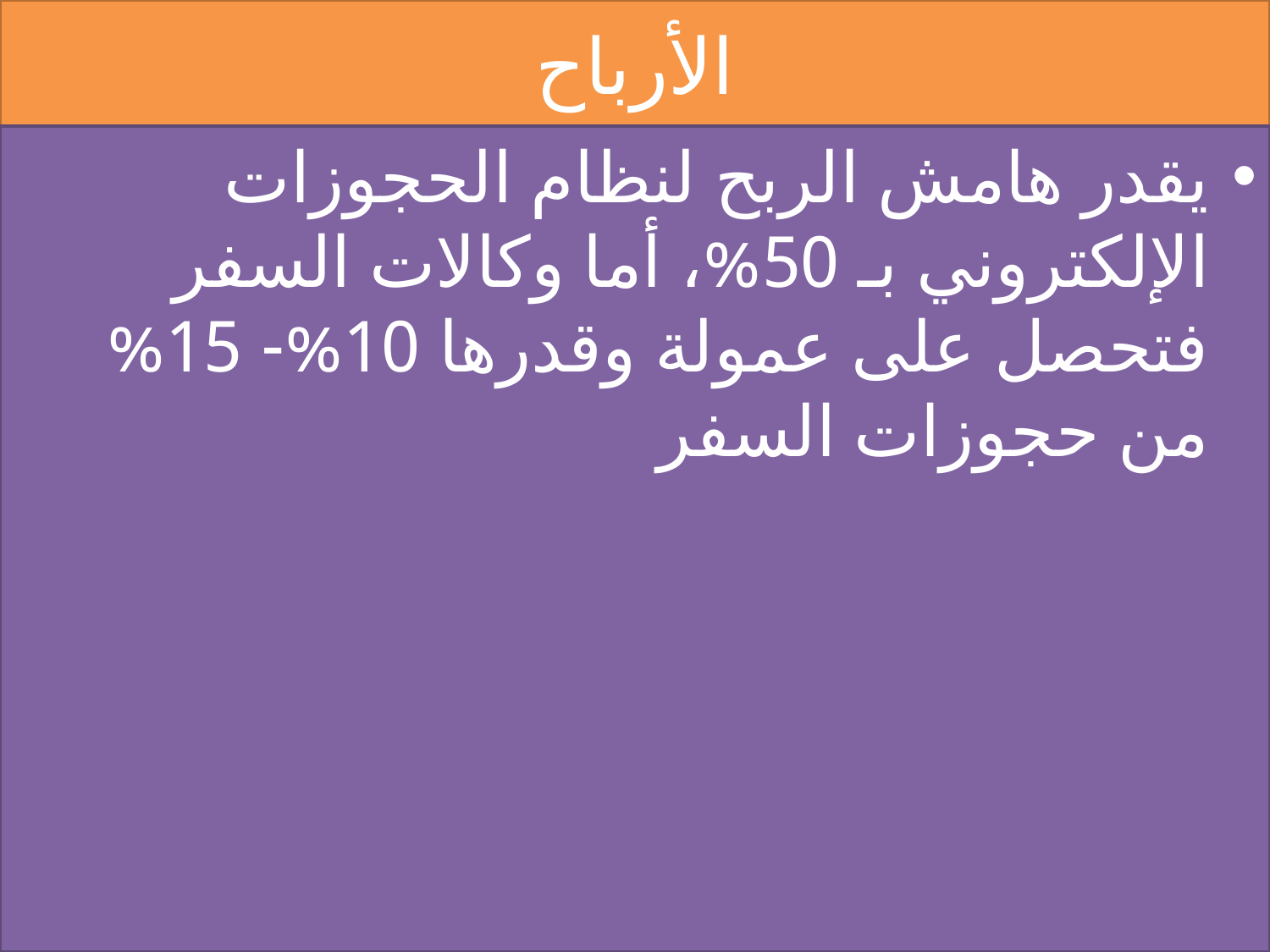

# الأرباح
يقدر هامش الربح لنظام الحجوزات الإلكتروني بـ 50%، أما وكالات السفر فتحصل على عمولة وقدرها 10%- 15% من حجوزات السفر